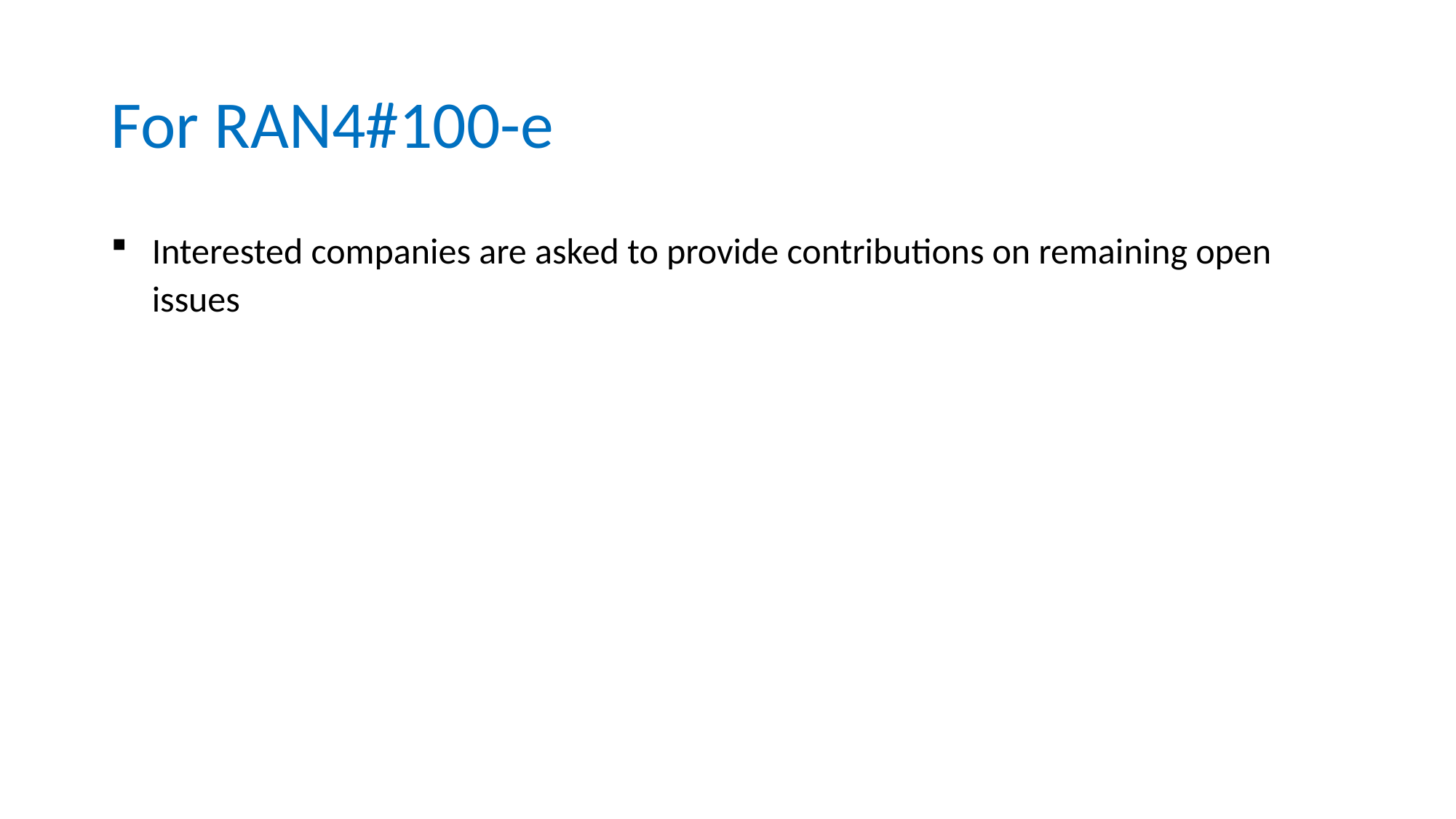

# For RAN4#100-e
Interested companies are asked to provide contributions on remaining open issues